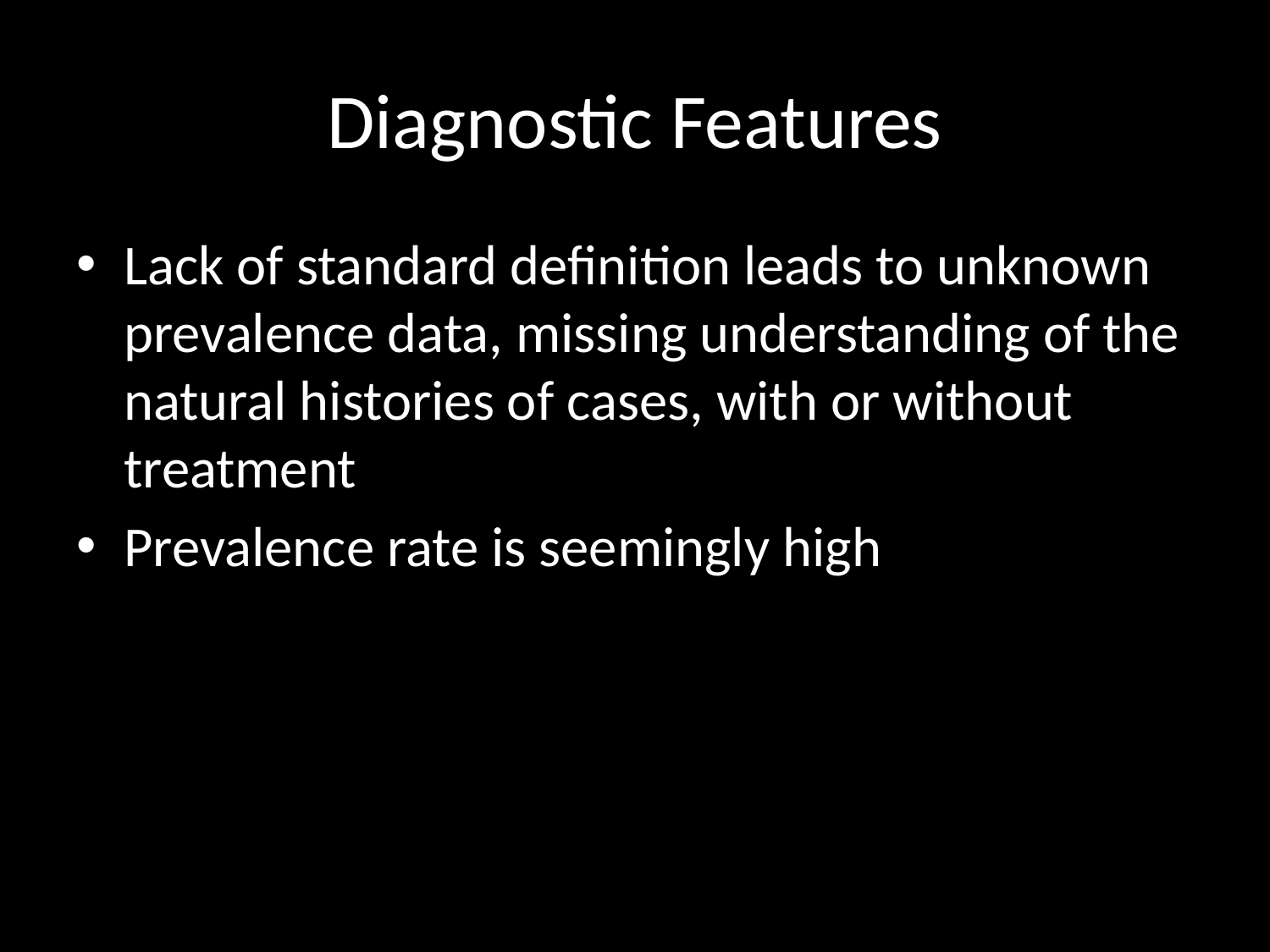

# Diagnostic Features
Lack of standard definition leads to unknown prevalence data, missing understanding of the natural histories of cases, with or without treatment
Prevalence rate is seemingly high